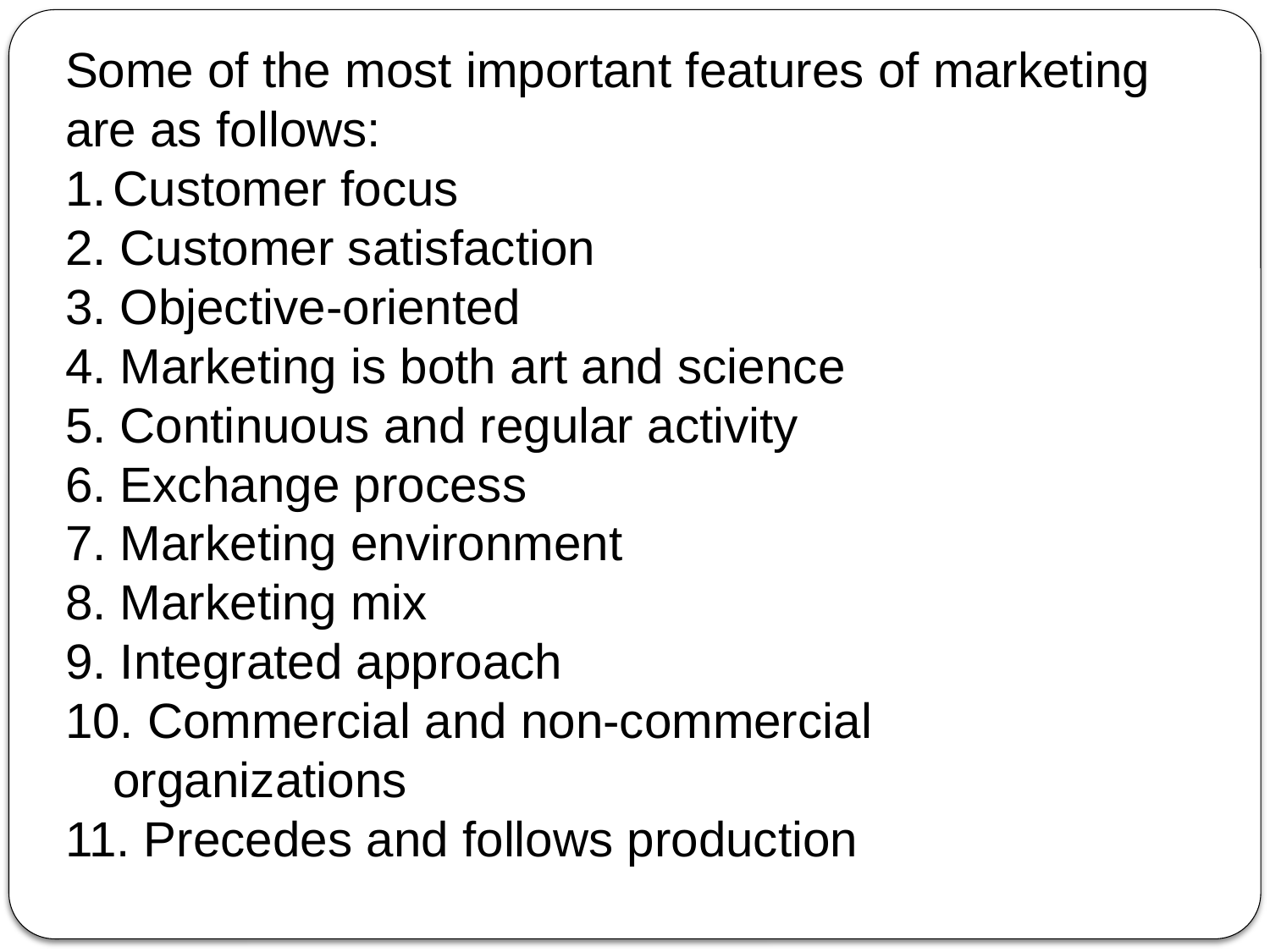

Some of the most important features of marketing are as follows:
Customer focus
2. Customer satisfaction
3. Objective-oriented
4. Marketing is both art and science
5. Continuous and regular activity
6. Exchange process
7. Marketing environment
8. Marketing mix
9. Integrated approach
10. Commercial and non-commercial organizations
11. Precedes and follows production